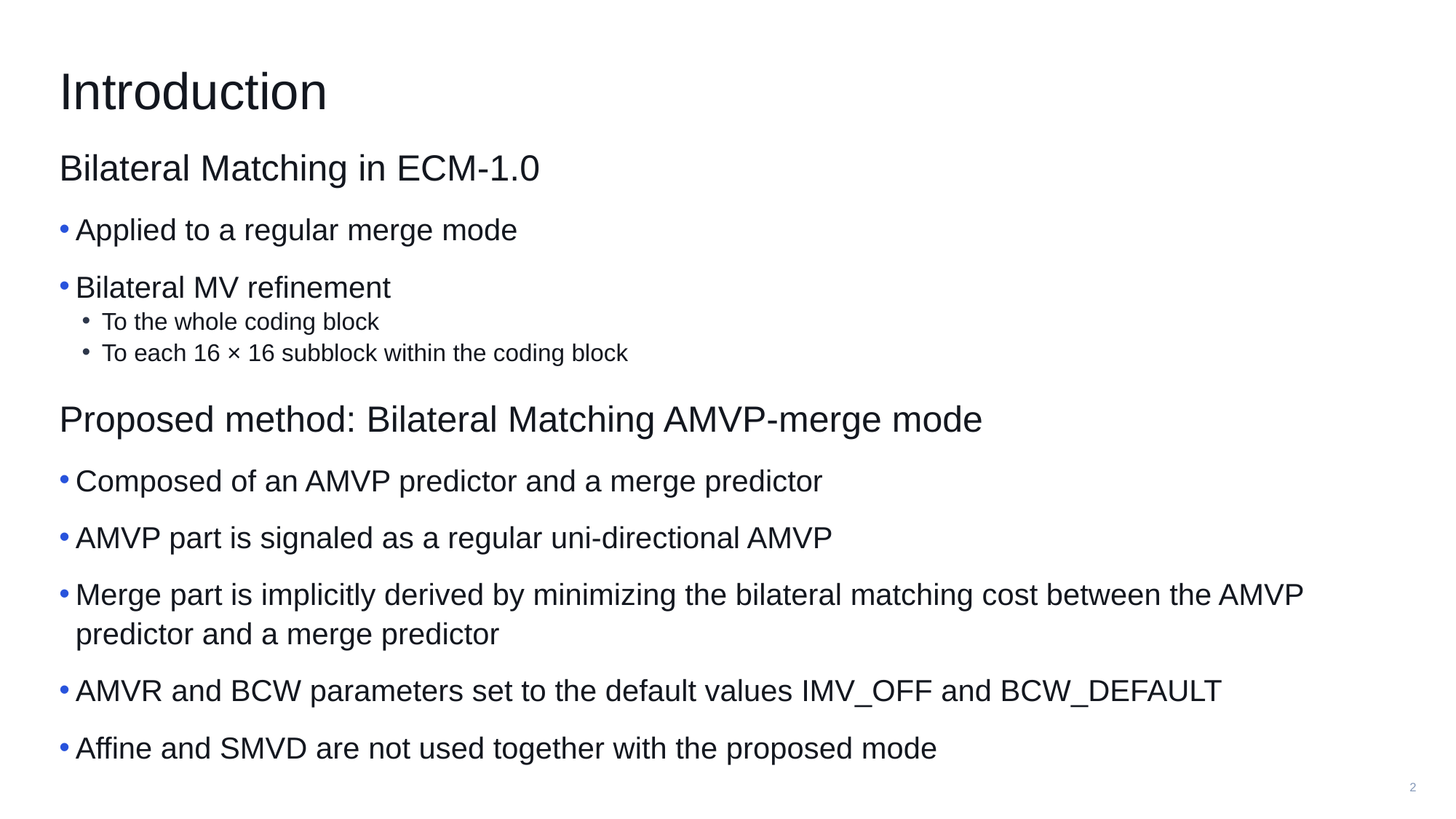

# Introduction
Bilateral Matching in ECM-1.0
Applied to a regular merge mode
Bilateral MV refinement
To the whole coding block
To each 16 × 16 subblock within the coding block
Proposed method: Bilateral Matching AMVP-merge mode
Composed of an AMVP predictor and a merge predictor
AMVP part is signaled as a regular uni-directional AMVP
Merge part is implicitly derived by minimizing the bilateral matching cost between the AMVP predictor and a merge predictor
AMVR and BCW parameters set to the default values IMV_OFF and BCW_DEFAULT
Affine and SMVD are not used together with the proposed mode